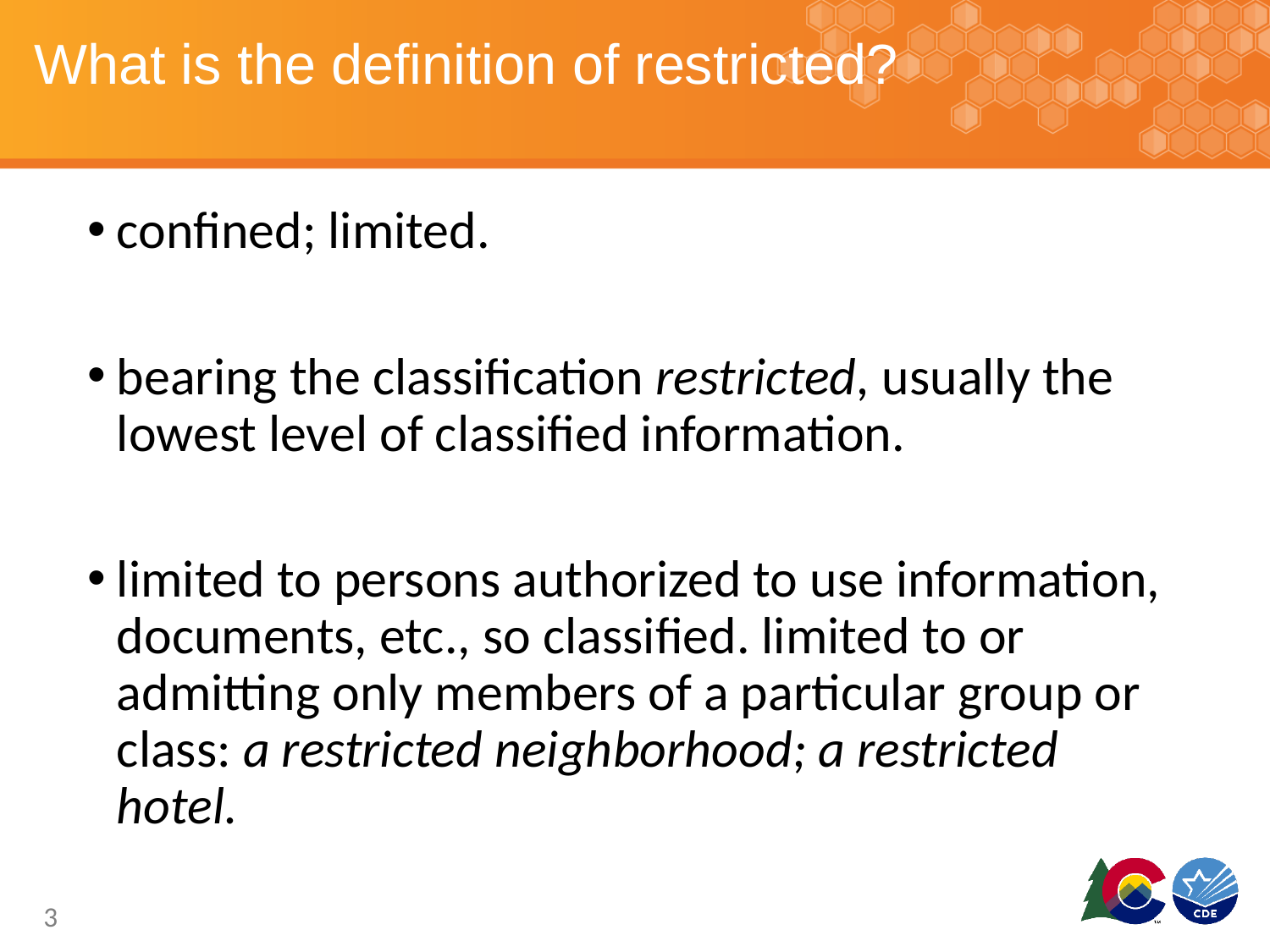

# What is the definition of restricted?
confined; limited.

bearing the classification restricted, usually the lowest level of classified information.

limited to persons authorized to use information, documents, etc., so classified. limited to or admitting only members of a particular group or class: a restricted neighborhood; a restricted hotel.

3